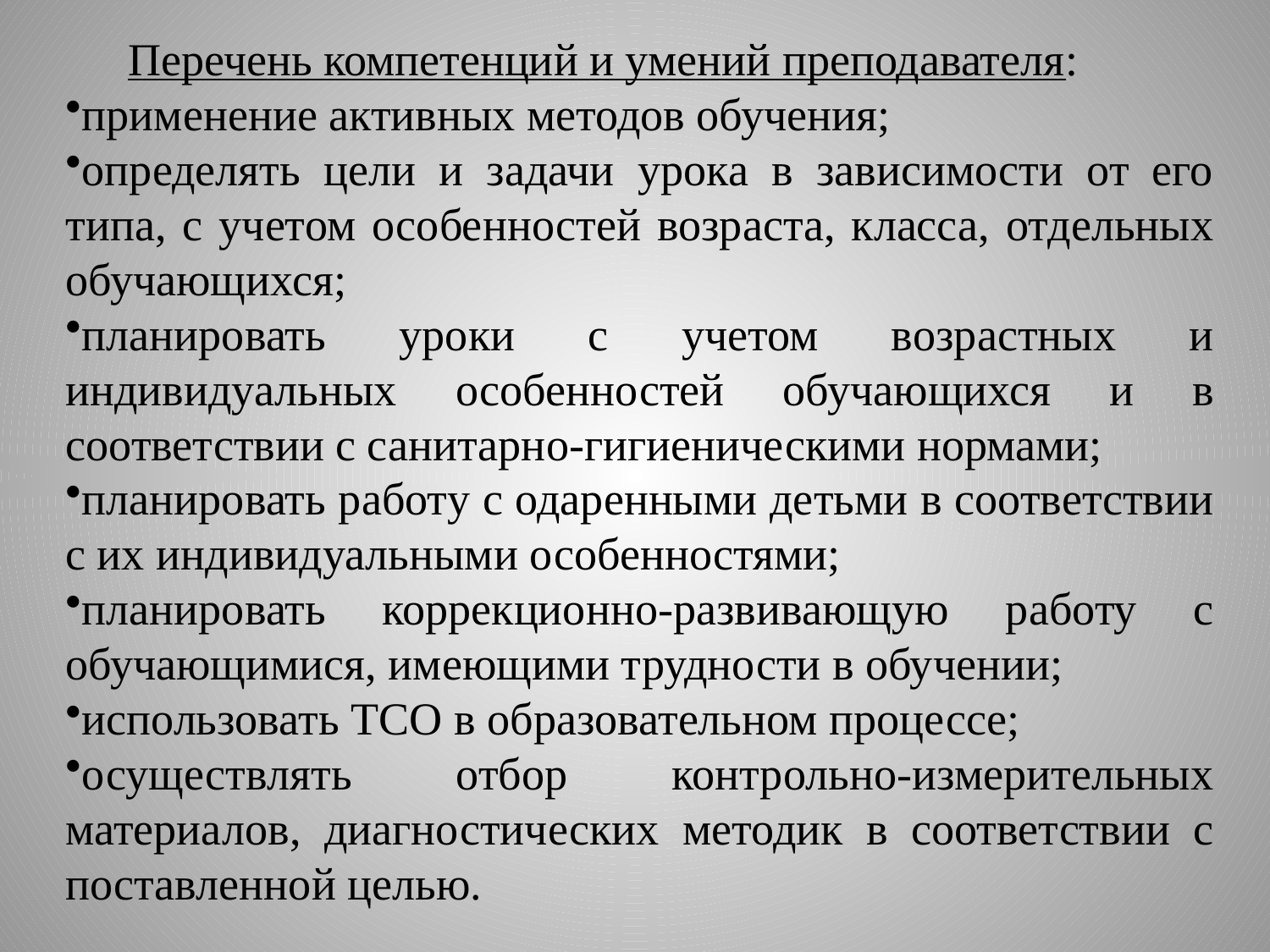

Перечень компетенций и умений преподавателя:
применение активных методов обучения;
определять цели и задачи урока в зависимости от его типа, с учетом особенностей возраста, класса, отдельных обучающихся;
планировать уроки с учетом возрастных и индивидуальных особенностей обучающихся и в соответствии с санитарно-гигиеническими нормами;
планировать работу с одаренными детьми в соответствии с их индивидуальными особенностями;
планировать коррекционно-развивающую работу с обучающимися, имеющими трудности в обучении;
использовать ТСО в образовательном процессе;
осуществлять отбор контрольно-измерительных материалов, диагностических методик в соответствии с поставленной целью.